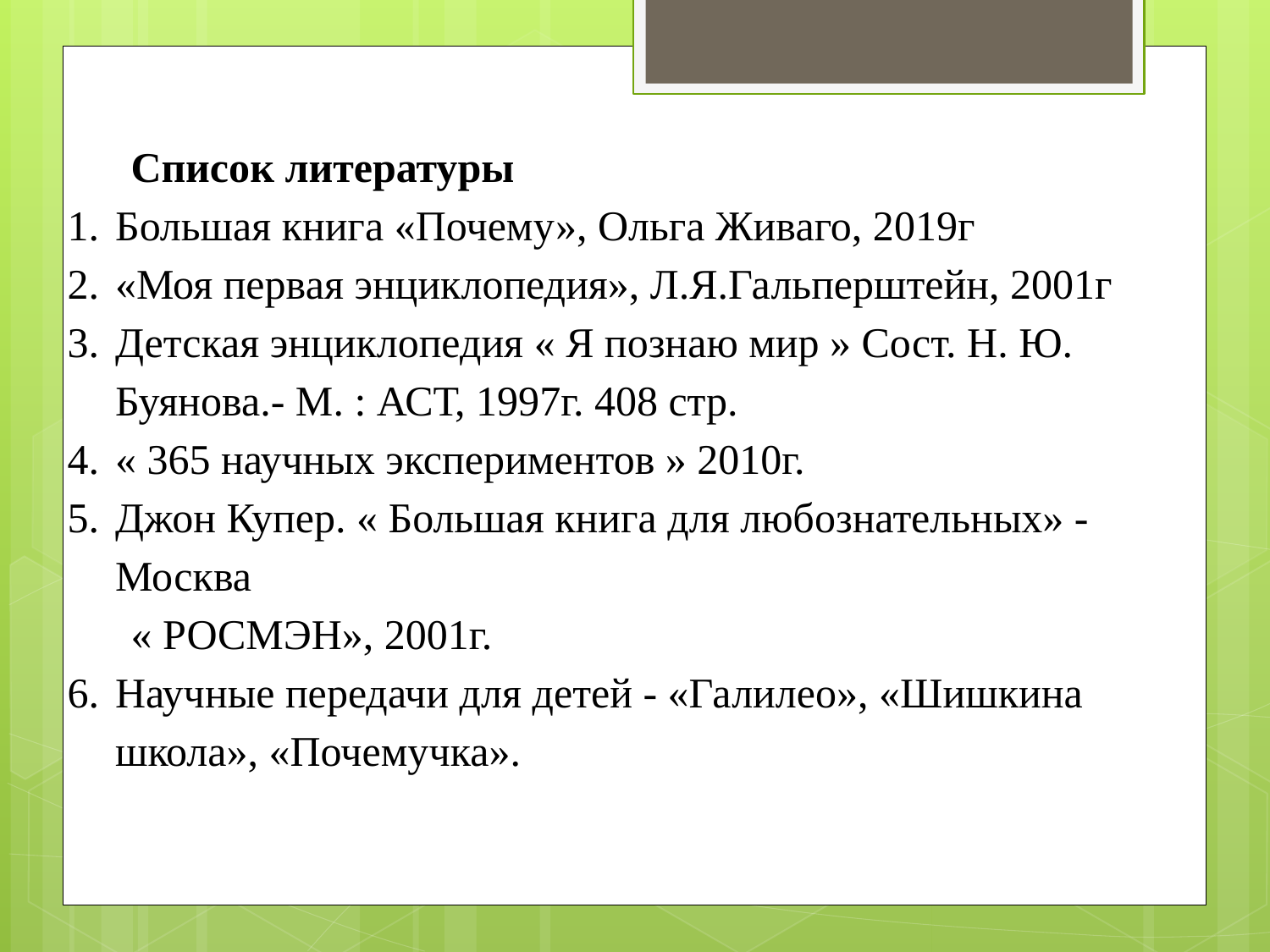

Список литературы
Большая книга «Почему», Ольга Живаго, 2019г
«Моя первая энциклопедия», Л.Я.Гальперштейн, 2001г
Детская энциклопедия « Я познаю мир » Сост. Н. Ю. Буянова.- М. : АСТ, 1997г. 408 стр.
« 365 научных экспериментов » 2010г.
Джон Купер. « Большая книга для любознательных» - Москва
« РОСМЭН», 2001г.
Научные передачи для детей - «Галилео», «Шишкина школа», «Почемучка».